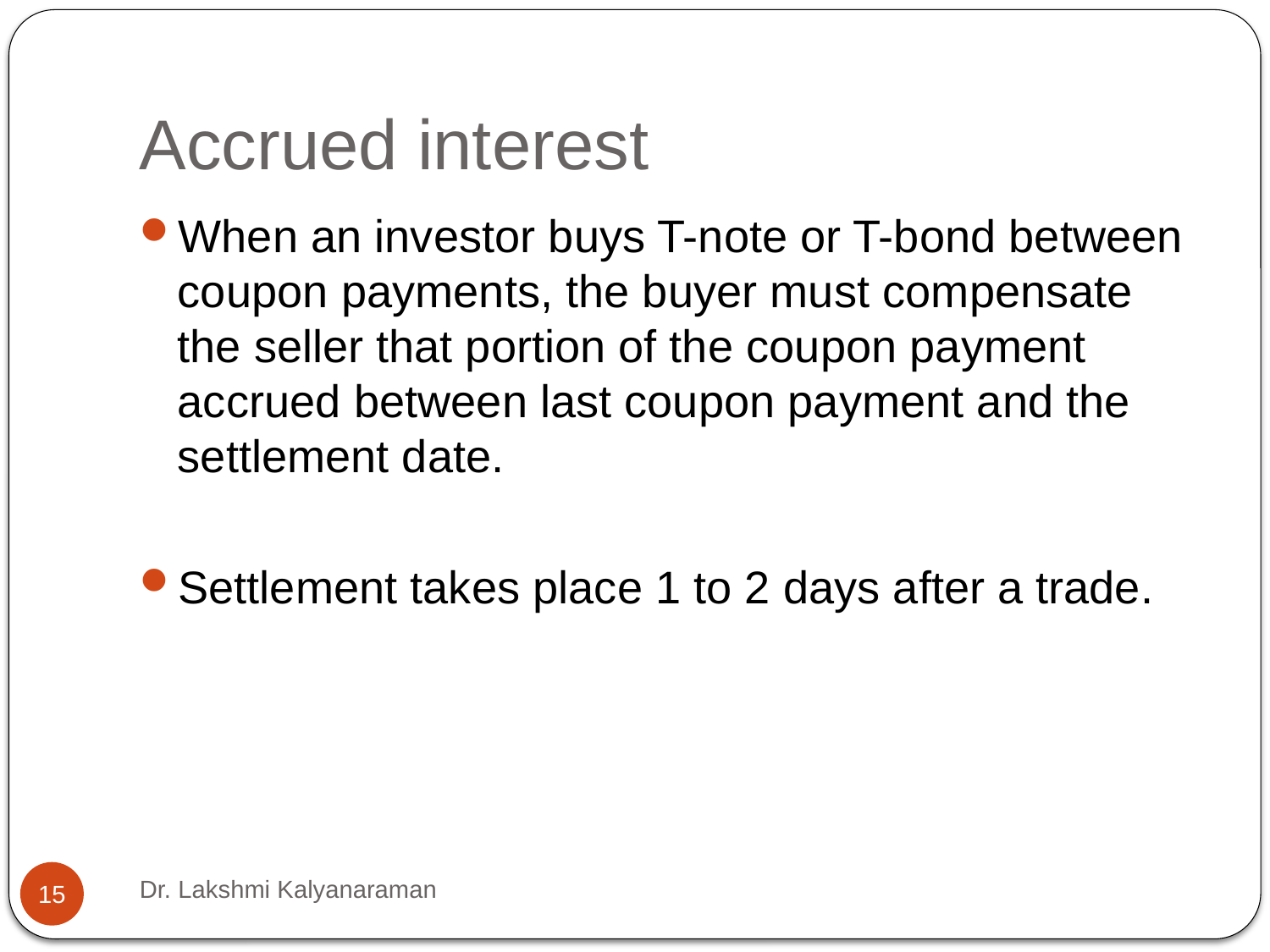

# Accrued interest
When an investor buys T-note or T-bond between coupon payments, the buyer must compensate the seller that portion of the coupon payment accrued between last coupon payment and the settlement date.

Settlement takes place 1 to 2 days after a trade.
Dr. Lakshmi Kalyanaraman
15